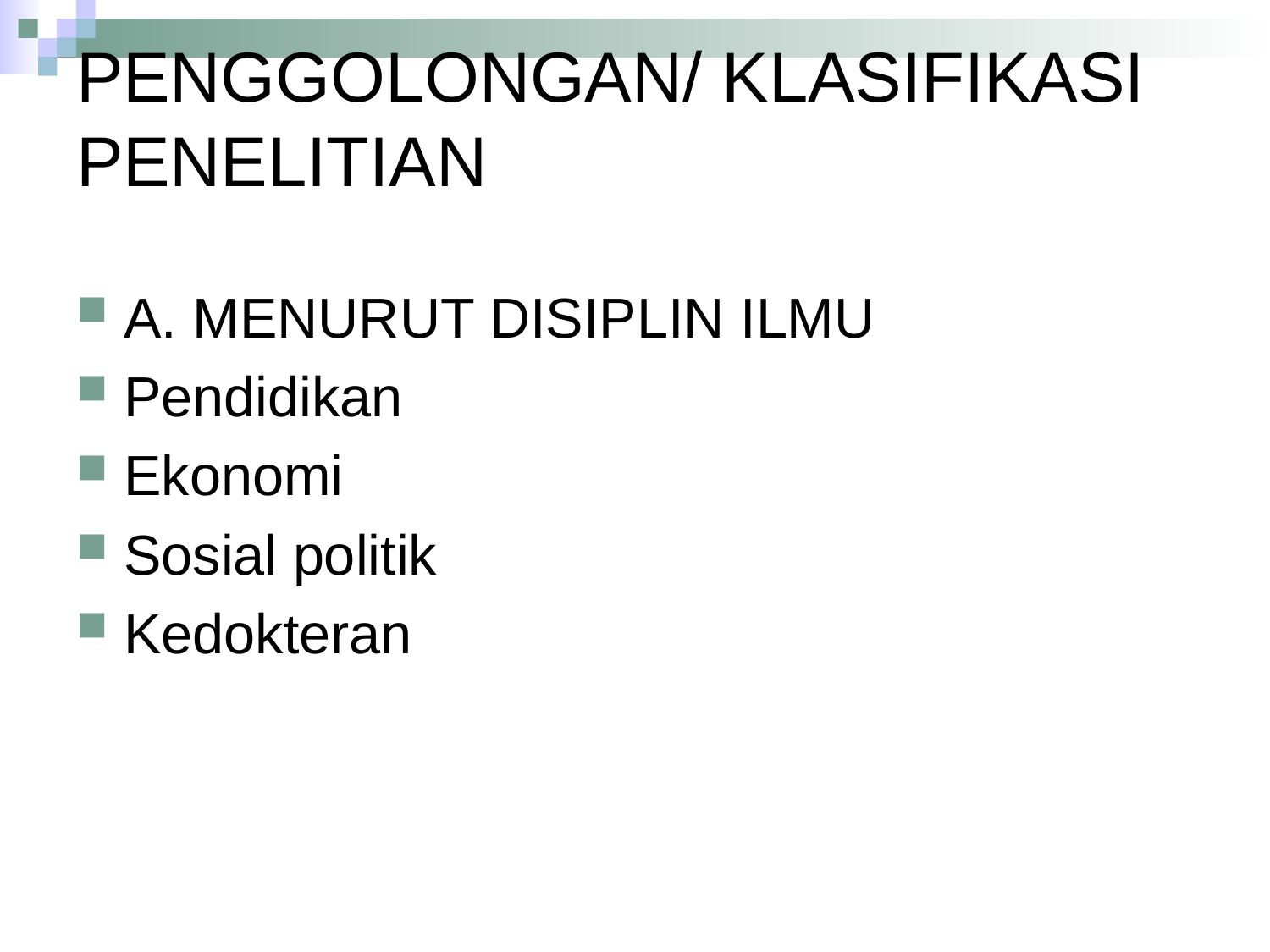

# PENGGOLONGAN/ KLASIFIKASI PENELITIAN
A. MENURUT DISIPLIN ILMU
Pendidikan
Ekonomi
Sosial politik
Kedokteran